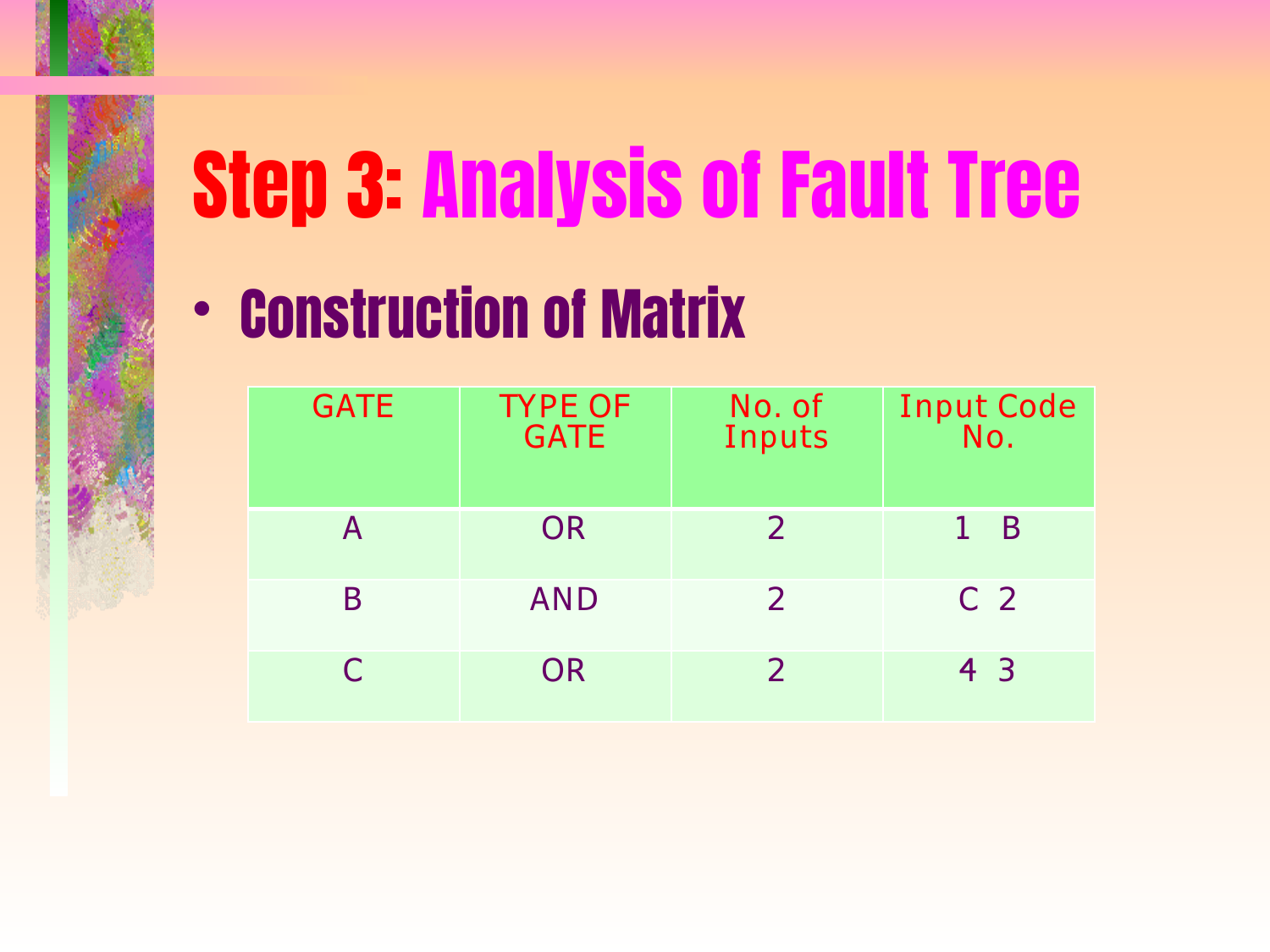

# Step 3: Analysis of Fault Tree
Construction of Matrix

| GATE | TYPE OF GATE | No. of Inputs | Input Code No. |
| --- | --- | --- | --- |
| A | OR | 2 | 1 B |
| B | AND | 2 | C 2 |
| C | OR | 2 | 4 3 |